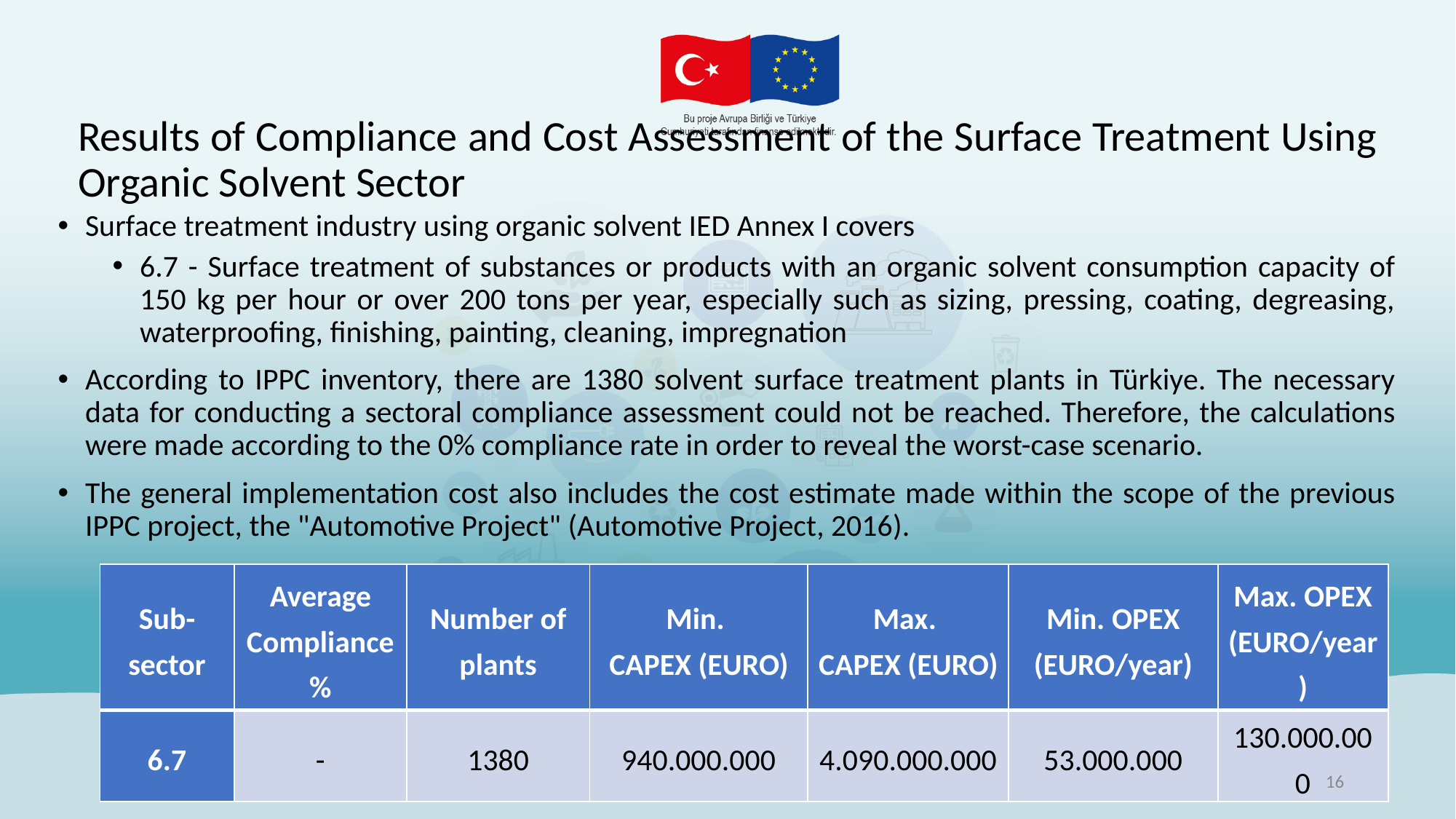

# Results of Compliance and Cost Assessment of the Surface Treatment Using Organic Solvent Sector
Surface treatment industry using organic solvent IED Annex I covers
6.7 - Surface treatment of substances or products with an organic solvent consumption capacity of 150 kg per hour or over 200 tons per year, especially such as sizing, pressing, coating, degreasing, waterproofing, finishing, painting, cleaning, impregnation
According to IPPC inventory, there are 1380 solvent surface treatment plants in Türkiye. The necessary data for conducting a sectoral compliance assessment could not be reached. Therefore, the calculations were made according to the 0% compliance rate in order to reveal the worst-case scenario.
The general implementation cost also includes the cost estimate made within the scope of the previous IPPC project, the "Automotive Project" (Automotive Project, 2016).
| Sub-sector | Average Compliance % | Number of plants | Min. CAPEX (EURO) | Max. CAPEX (EURO) | Min. OPEX (EURO/year) | Max. OPEX (EURO/year) |
| --- | --- | --- | --- | --- | --- | --- |
| 6.7 | - | 1380 | 940.000.000 | 4.090.000.000 | 53.000.000 | 130.000.000 |
16